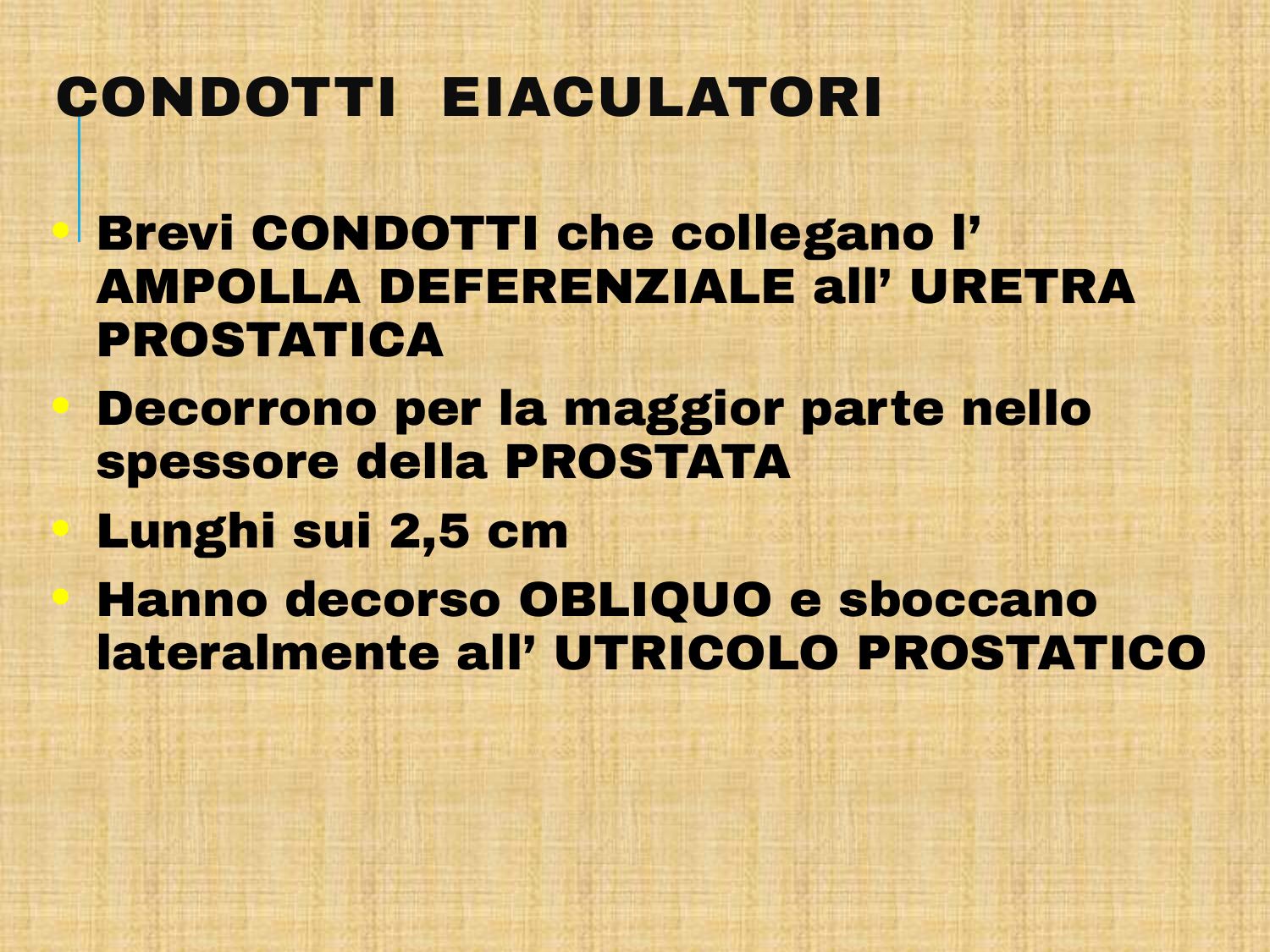

# CONDOTTI  EIACULATORI
Brevi CONDOTTI che collegano l’ AMPOLLA DEFERENZIALE all’ URETRA PROSTATICA
Decorrono per la maggior parte nello spessore della PROSTATA
Lunghi sui 2,5 cm
Hanno decorso OBLIQUO e sboccano lateralmente all’ UTRICOLO PROSTATICO